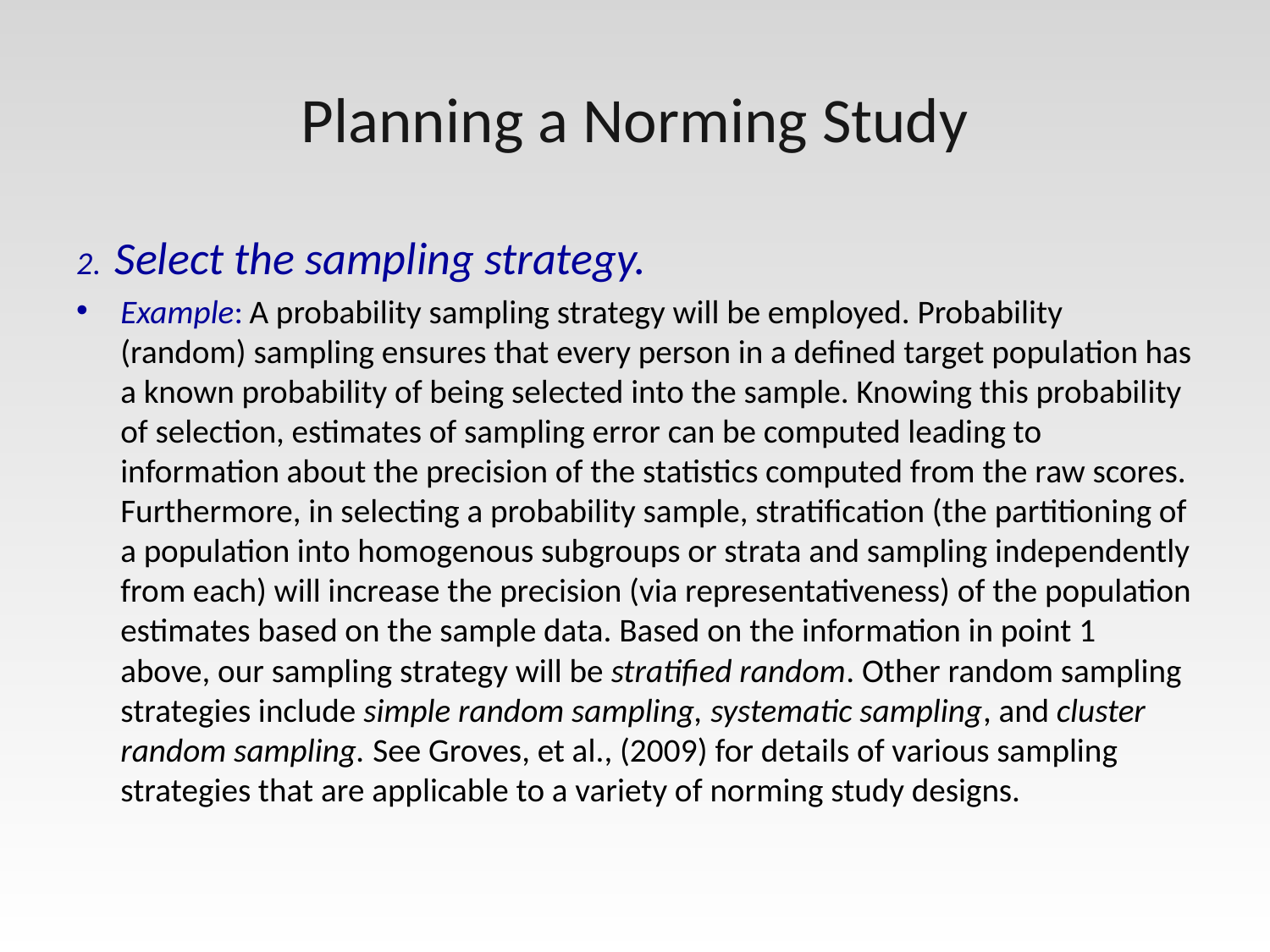

# Planning a Norming Study
2.  Select the sampling strategy.
Example: A probability sampling strategy will be employed. Probability (random) sampling ensures that every person in a defined target population has a known probability of being selected into the sample. Knowing this probability of selection, estimates of sampling error can be computed leading to information about the precision of the statistics computed from the raw scores. Furthermore, in selecting a probability sample, stratification (the partitioning of a population into homogenous subgroups or strata and sampling independently from each) will increase the precision (via representativeness) of the population estimates based on the sample data. Based on the information in point 1 above, our sampling strategy will be stratified random. Other random sampling strategies include simple random sampling, systematic sampling, and cluster random sampling. See Groves, et al., (2009) for details of various sampling strategies that are applicable to a variety of norming study designs.